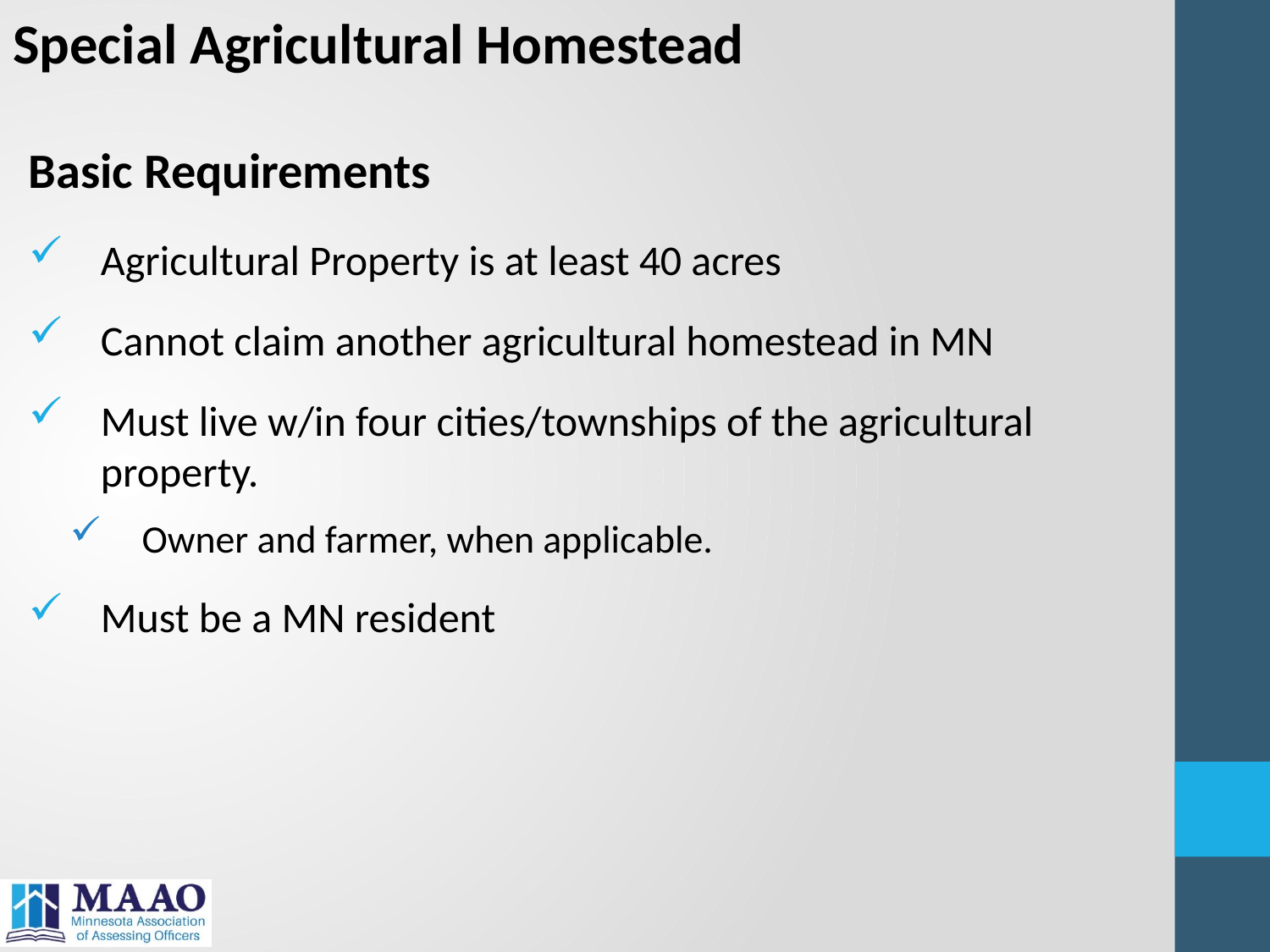

Special Agricultural Homestead
Basic Requirements

Agricultural Property is at least 40 acres
Cannot claim another agricultural homestead in MN
Must live w/in four cities/townships of the agricultural property.
Owner and farmer, when applicable.
Must be a MN resident